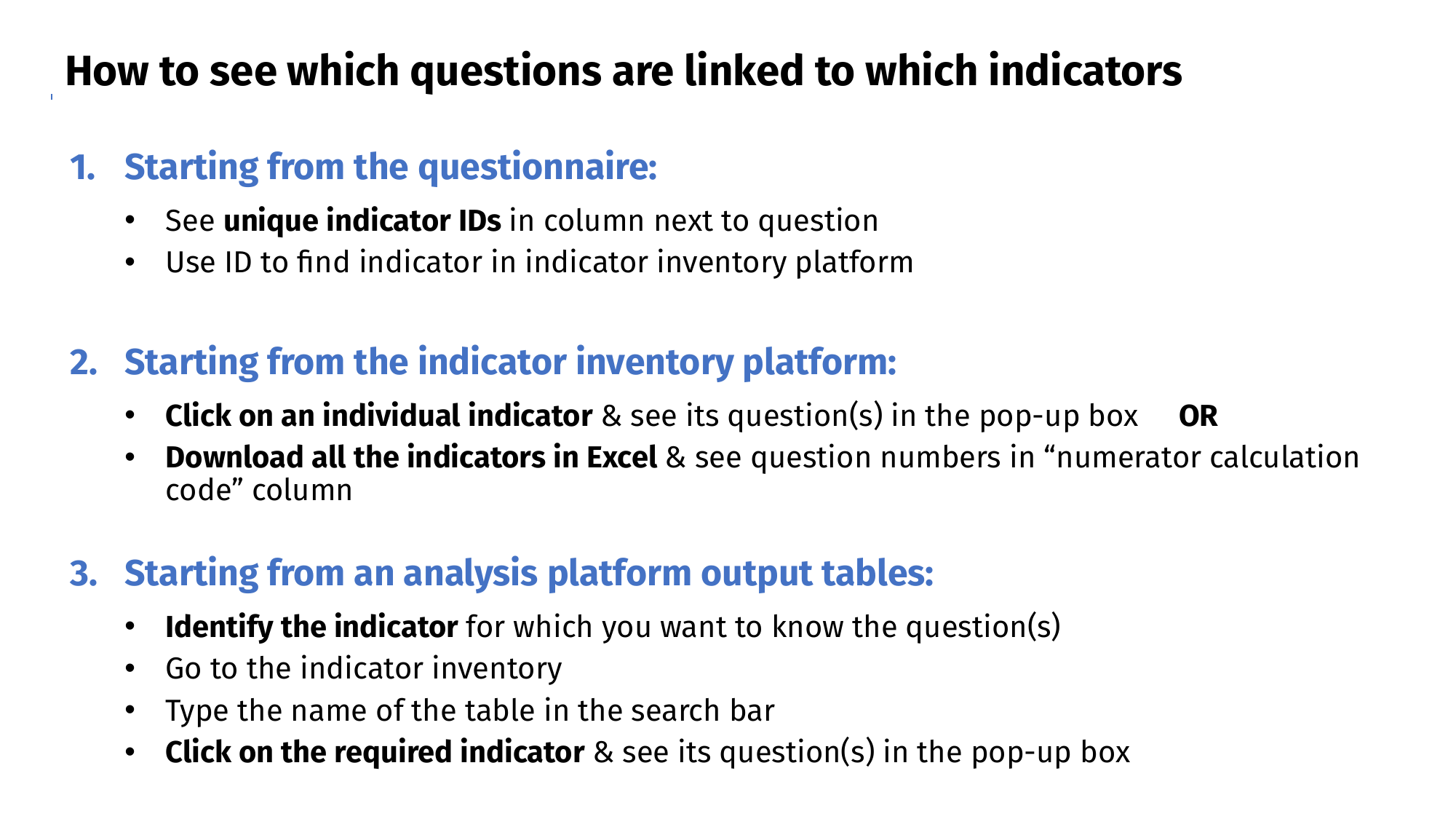

How to see which questions are linked to which indicators

Starting from the questionnaire:
See unique indicator IDs in column next to question
Use ID to find indicator in indicator inventory platform

Starting from the indicator inventory platform:
Click on an individual indicator & see its question(s) in the pop-up box     OR
Download all the indicators in Excel & see question numbers in “numerator calculation code” column

Starting from an analysis platform output tables:
Identify the indicator for which you want to know the question(s)
Go to the indicator inventory
Type the name of the table in the search bar
Click on the required indicator & see its question(s) in the pop-up box